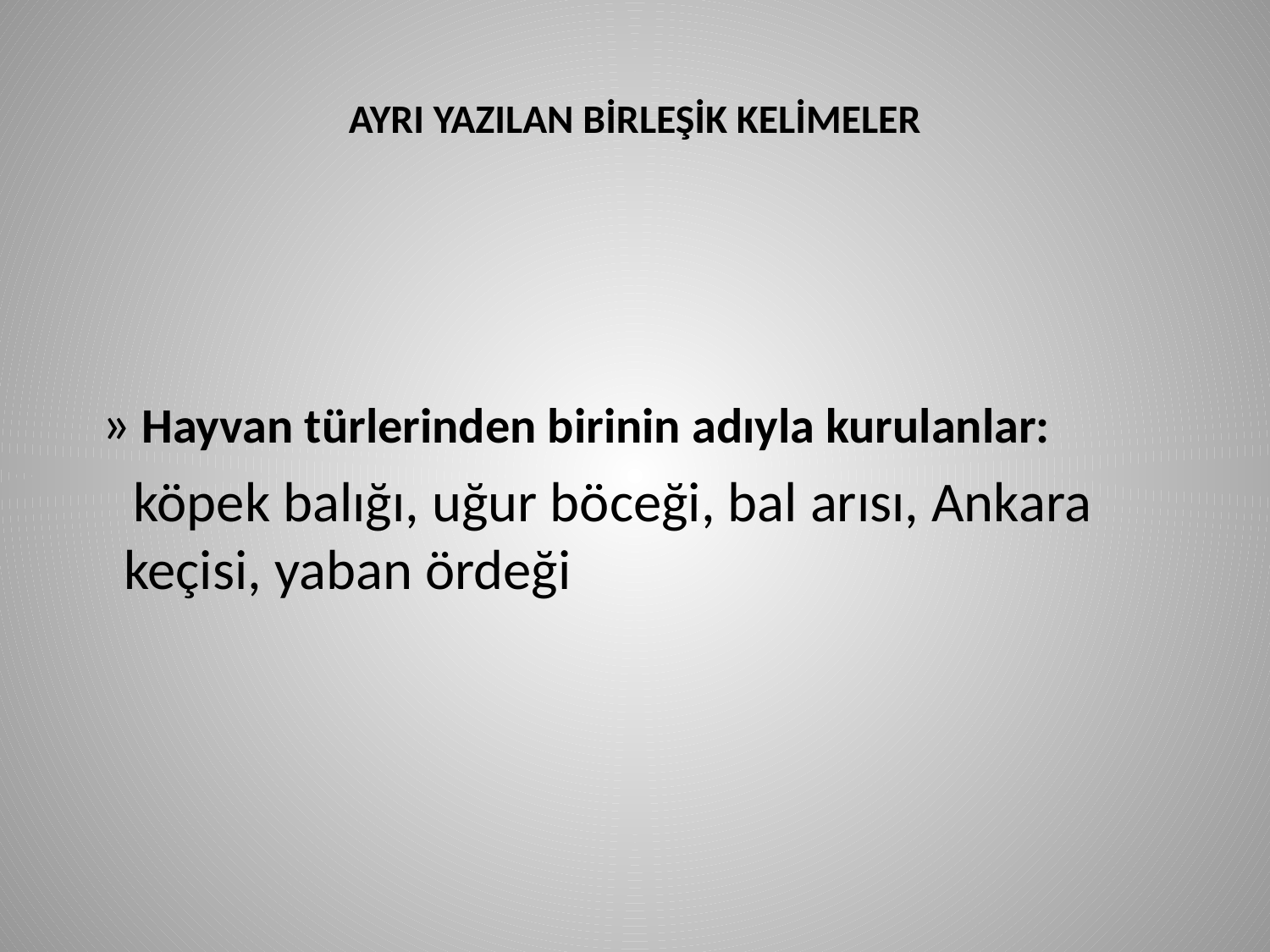

# AYRI YAZILAN BİRLEŞİK KELİMELER

  » Hayvan türlerinden birinin adıyla kurulanlar:
     köpek balığı, uğur böceği, bal arısı, Ankara keçisi, yaban ördeği